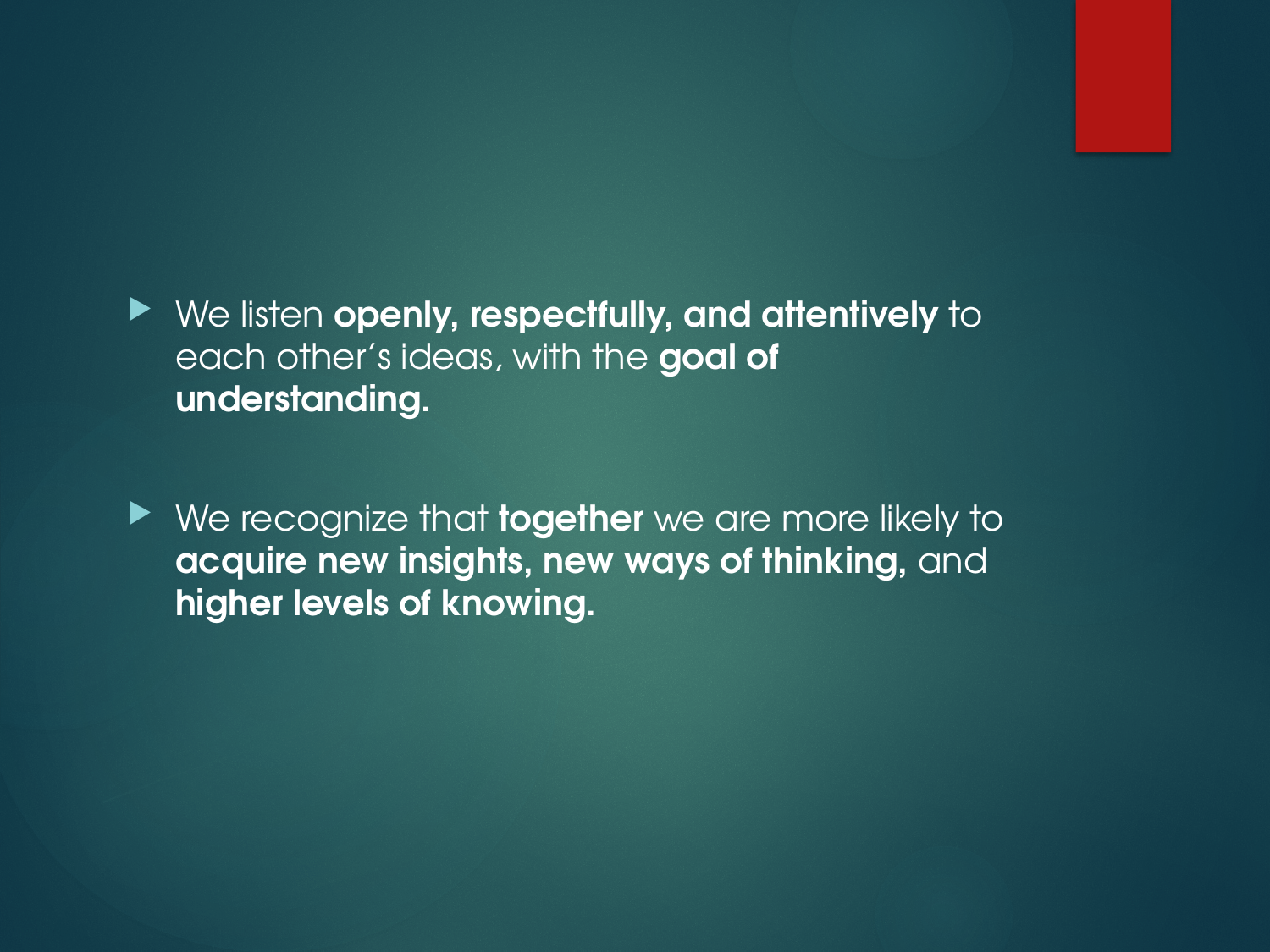

#
We listen openly, respectfully, and attentively to each other’s ideas, with the goal of understanding.

We recognize that together we are more likely to acquire new insights, new ways of thinking, and higher levels of knowing.